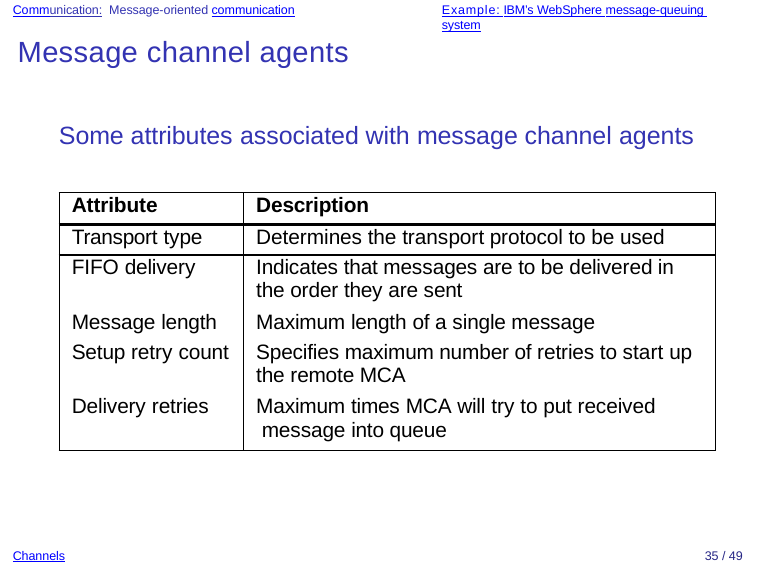

Communication: Message-oriented communication
Example: IBM’s WebSphere message-queuing system
Message channel agents

Some attributes associated with message channel agents
| Attribute | Description |
| --- | --- |
| Transport type | Determines the transport protocol to be used |
| FIFO delivery | Indicates that messages are to be delivered in the order they are sent |
| Message length | Maximum length of a single message |
| Setup retry count | Specifies maximum number of retries to start up the remote MCA |
| Delivery retries | Maximum times MCA will try to put received message into queue |
Channels
35 / 49